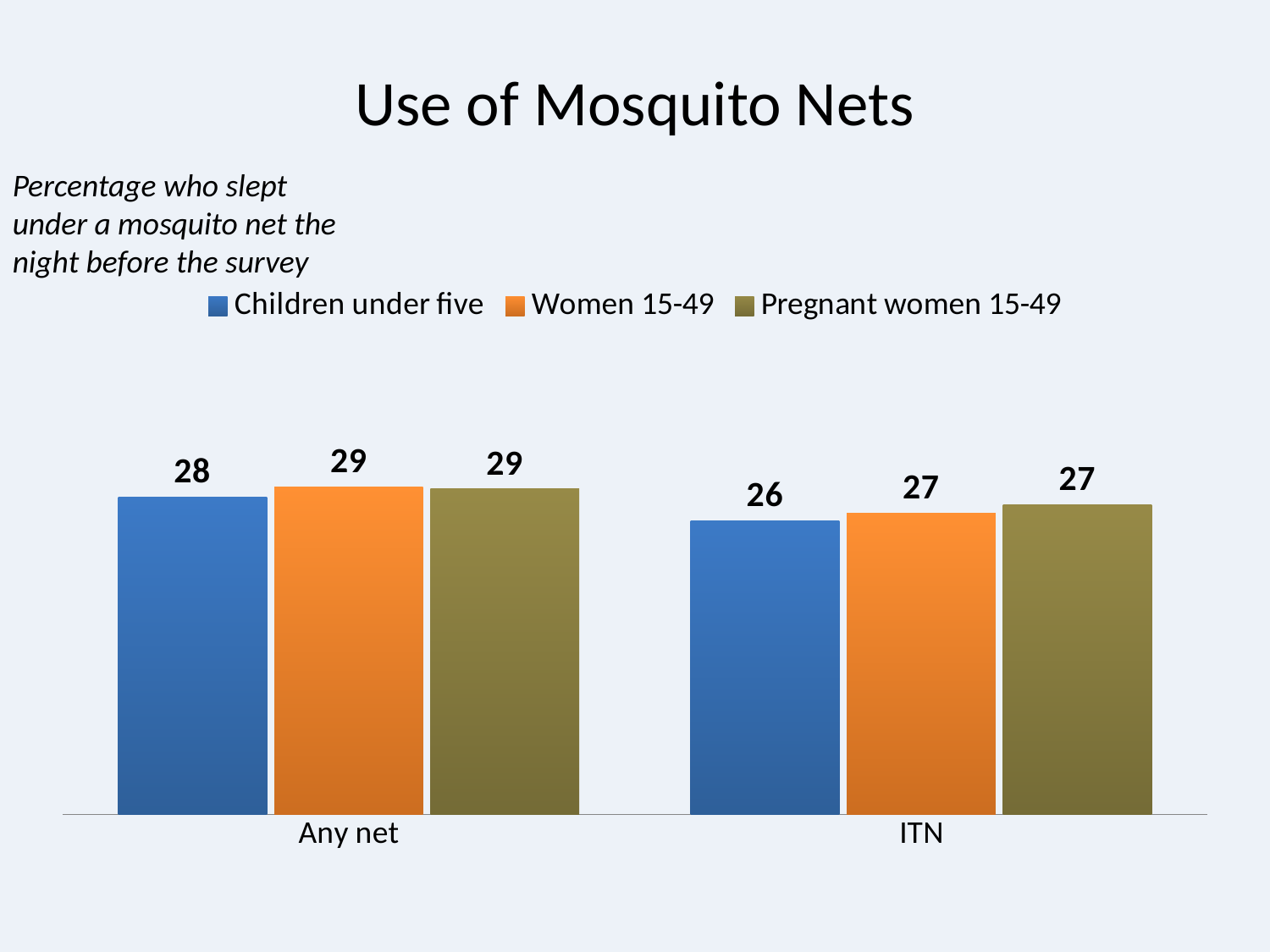

# Use of Mosquito Nets
Percentage who slept under a mosquito net the night before the survey

### Chart

| Category | Children under five | Women 15-49 | Pregnant women 15-49 |
|---|---|---|---|
| Any net | 27.9 | 28.8 | 28.6 |
| ITN | 25.8 | 26.5 | 27.2 |